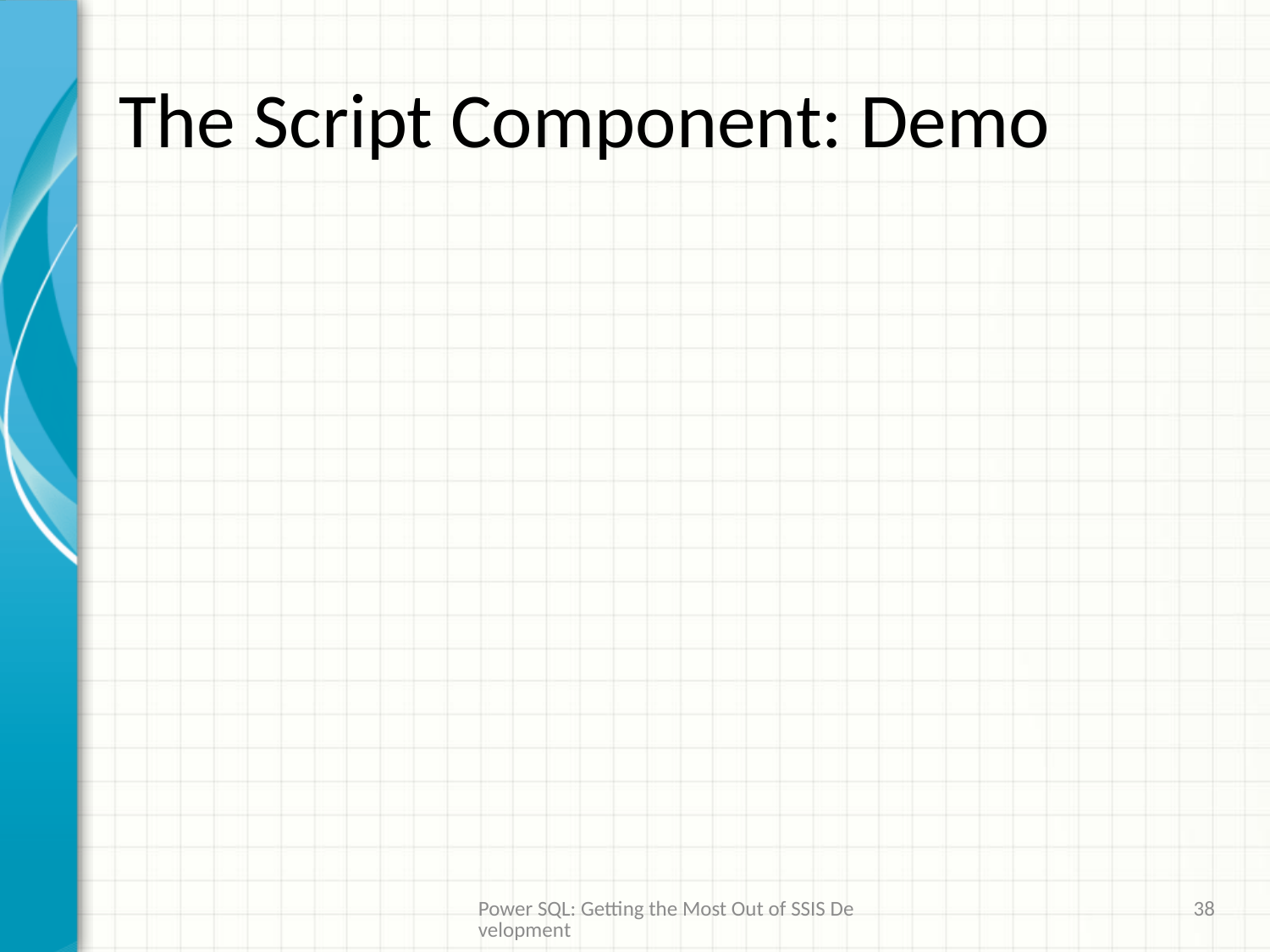

# The Script Component: Demo
Power SQL: Getting the Most Out of SSIS Development
38